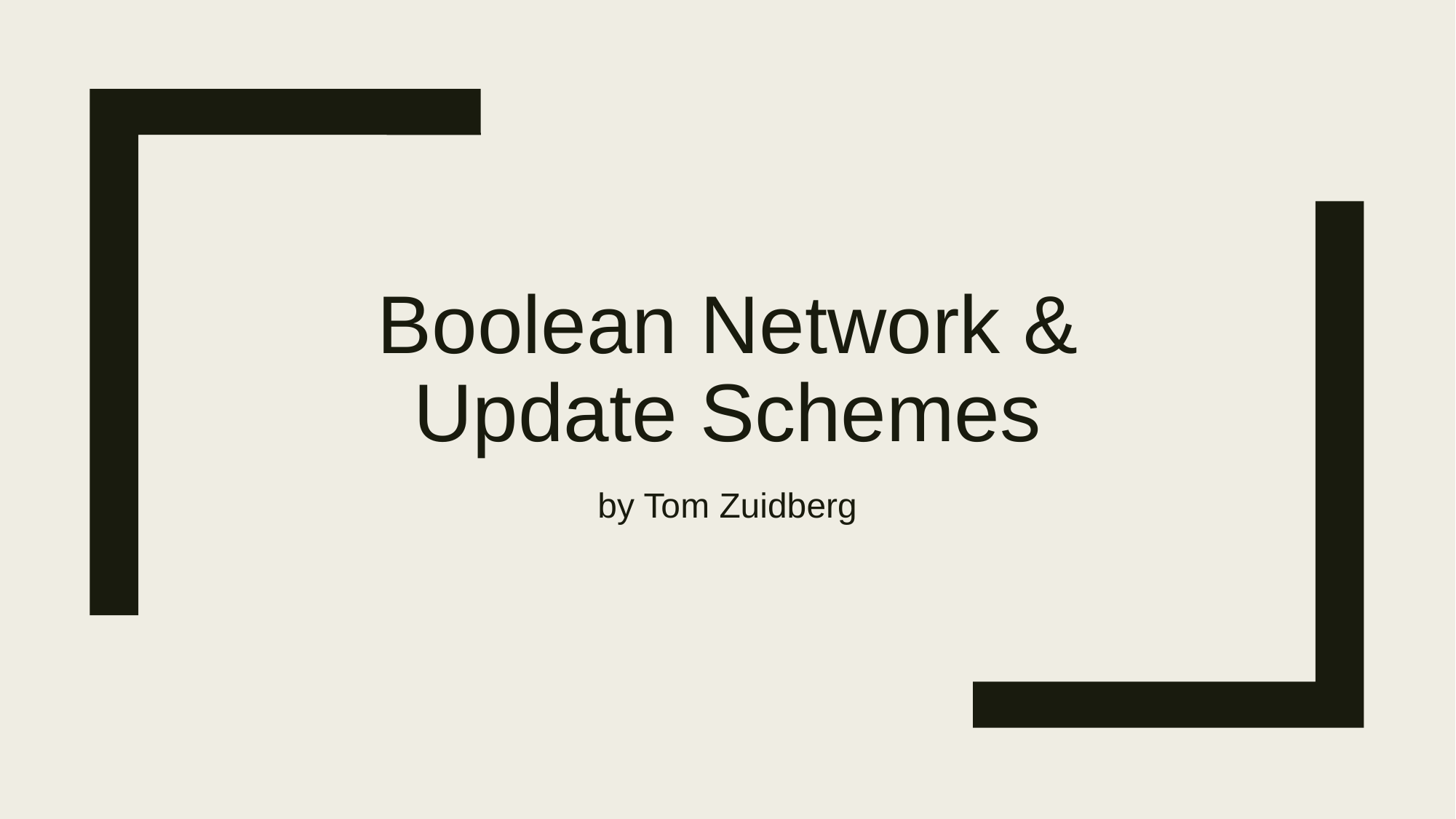

# Boolean Network & Update Schemes
by Tom Zuidberg